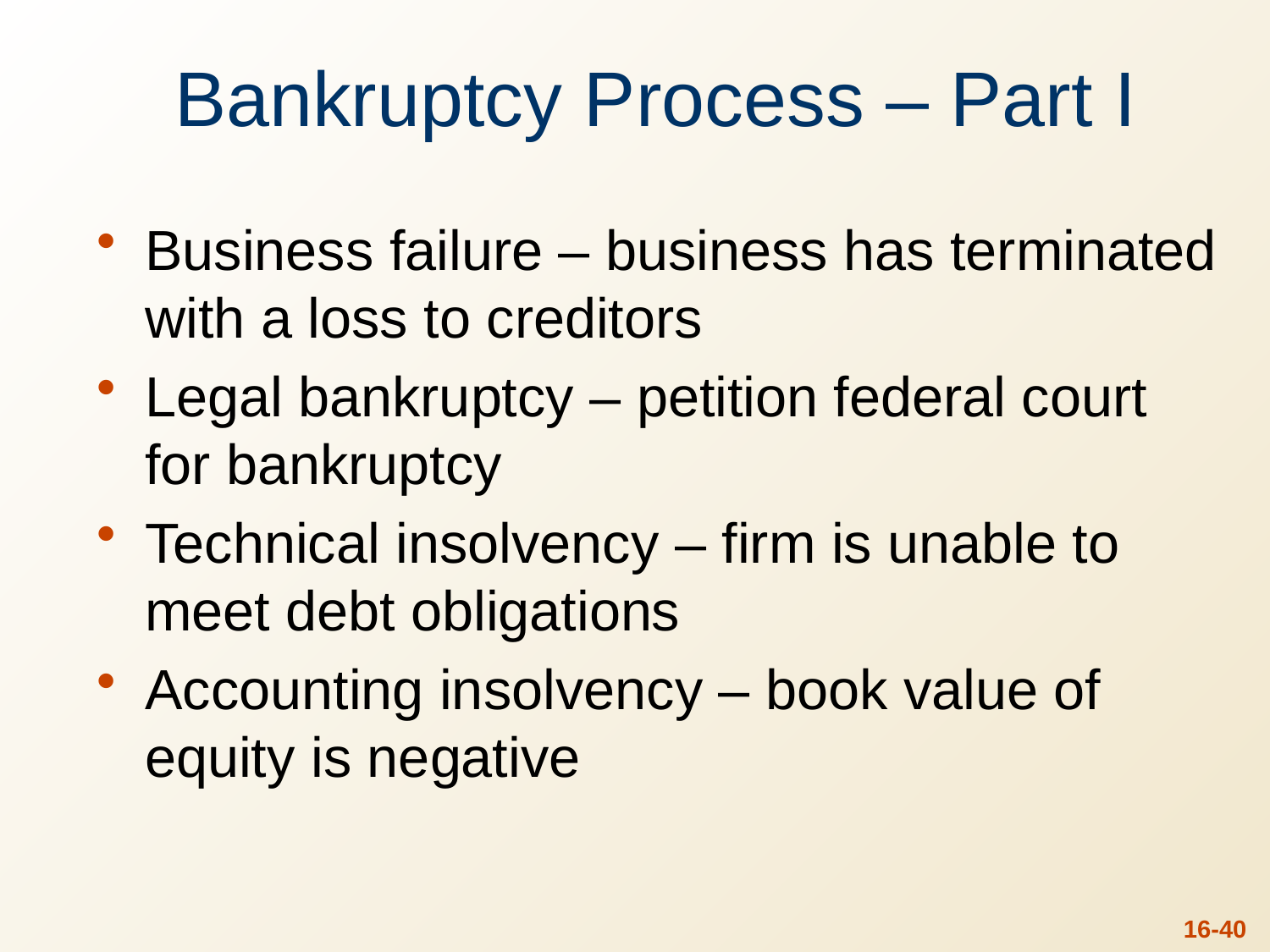

# Bankruptcy Process – Part I
Business failure – business has terminated with a loss to creditors
Legal bankruptcy – petition federal court for bankruptcy
Technical insolvency – firm is unable to meet debt obligations
Accounting insolvency – book value of equity is negative
16-40